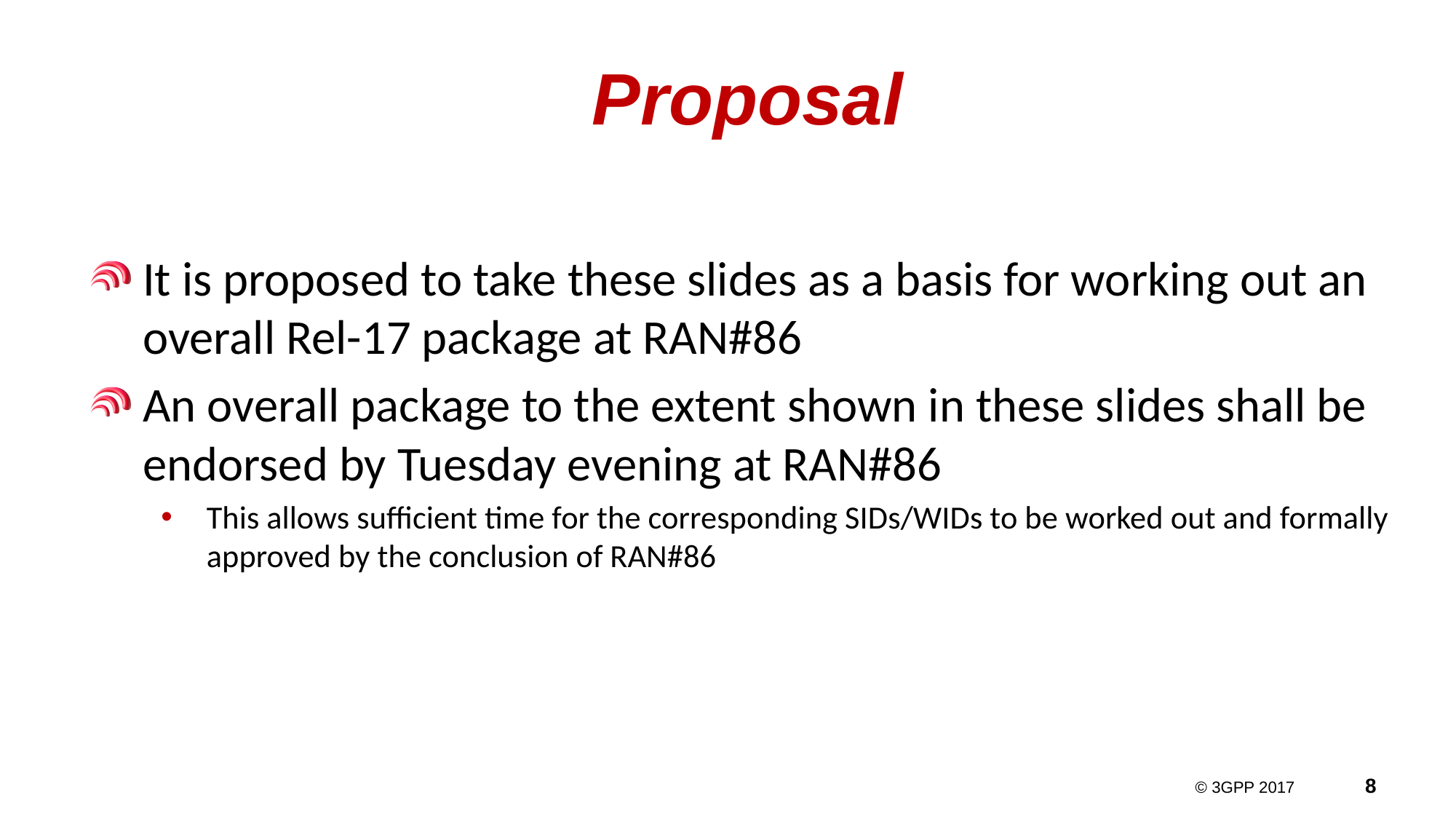

# Proposal

It is proposed to take these slides as a basis for working out an overall Rel-17 package at RAN#86
An overall package to the extent shown in these slides shall be endorsed by Tuesday evening at RAN#86
This allows sufficient time for the corresponding SIDs/WIDs to be worked out and formally approved by the conclusion of RAN#86